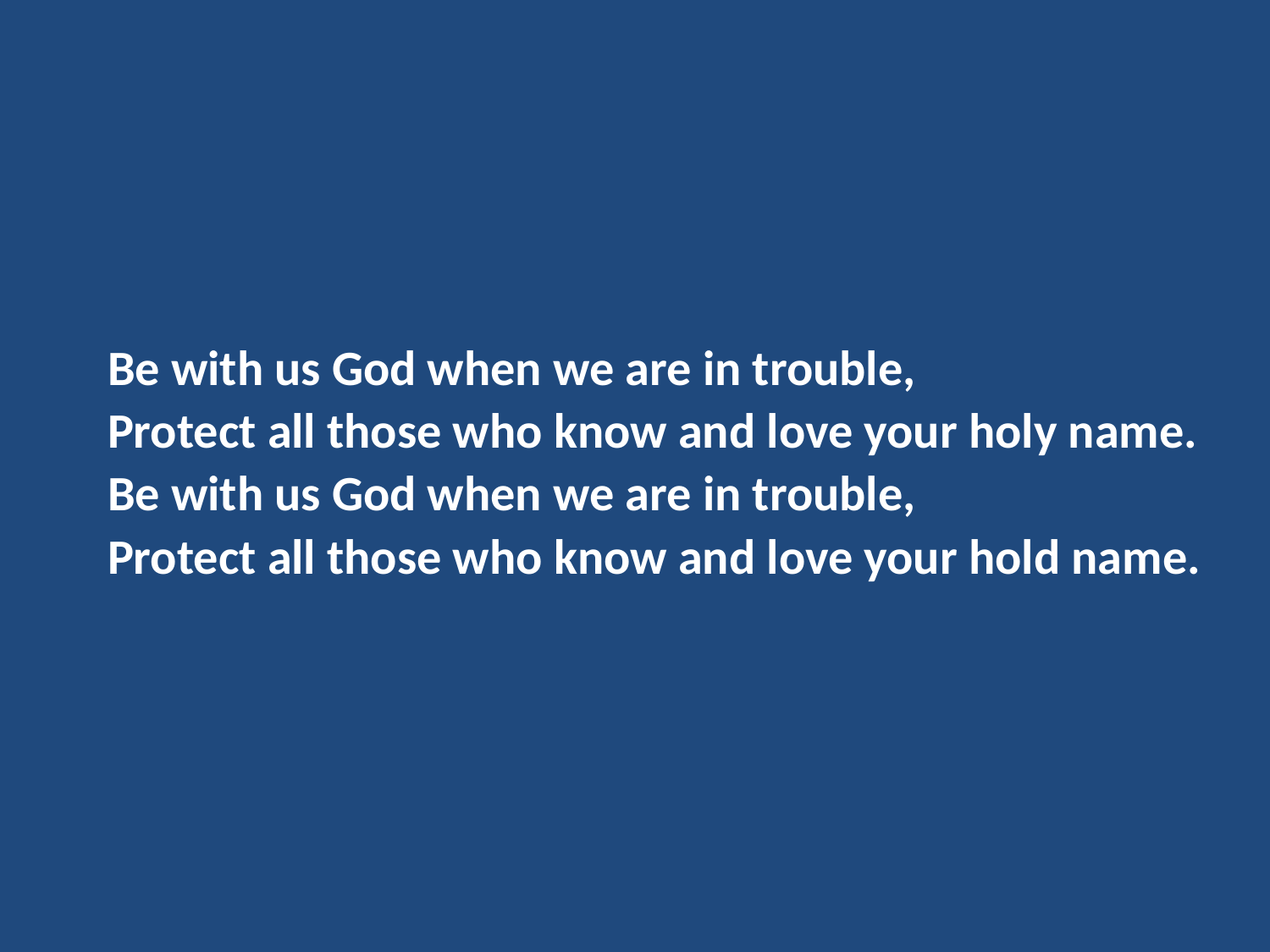

Be with us God when we are in trouble,
Protect all those who know and love your holy name.
Be with us God when we are in trouble,
Protect all those who know and love your hold name.